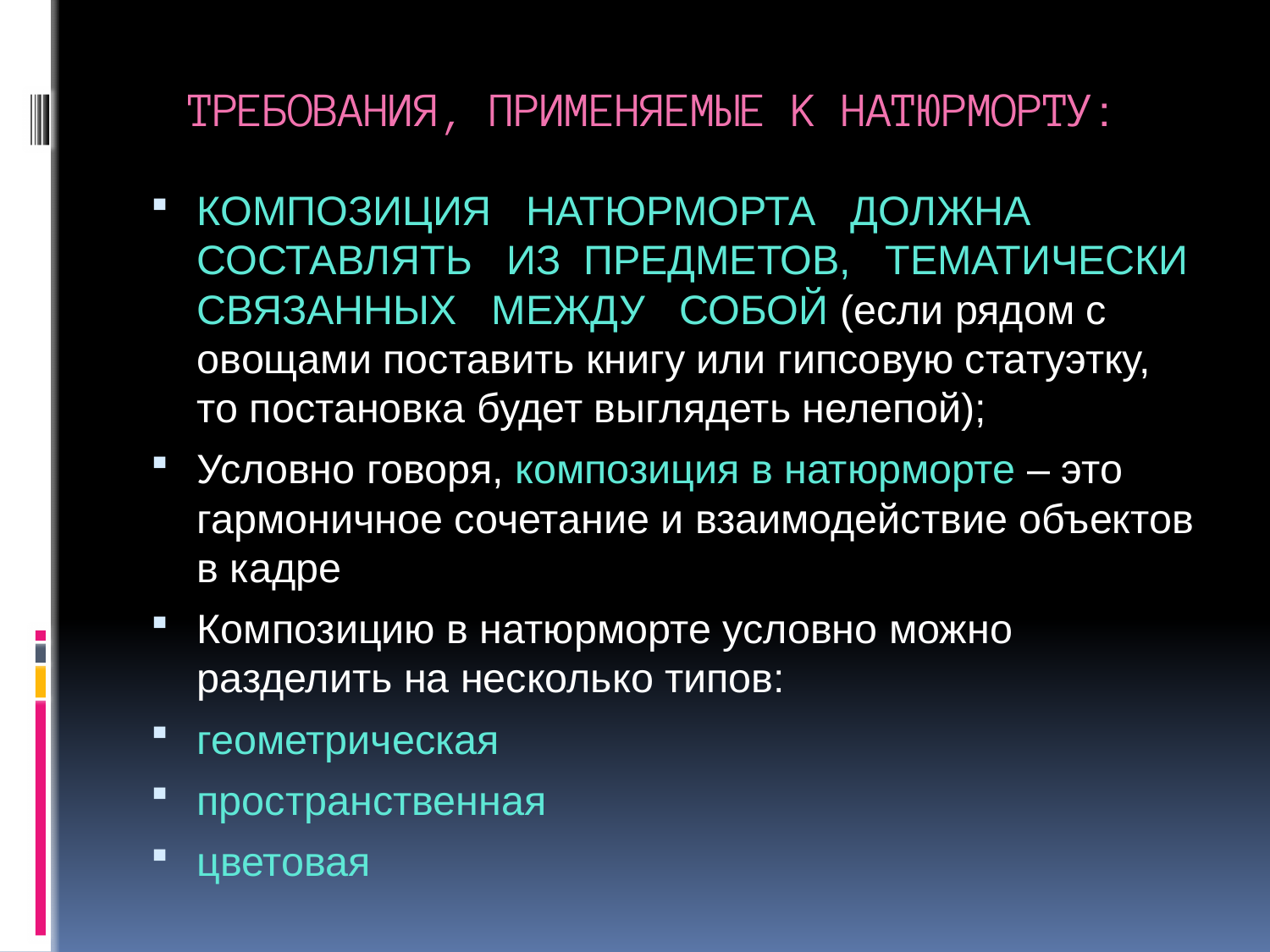

# ТРЕБОВАНИЯ, ПРИМЕНЯЕМЫЕ К НАТЮРМОРТУ:
КОМПОЗИЦИЯ   НАТЮРМОРТА   ДОЛЖНА СОСТАВЛЯТЬ   ИЗ  ПРЕДМЕТОВ,   ТЕМАТИЧЕСКИ СВЯЗАННЫХ   МЕЖДУ   СОБОЙ (если рядом с овощами поставить книгу или гипсовую статуэтку, то постановка будет выглядеть нелепой);
Условно говоря, композиция в натюрморте – это гармоничное сочетание и взаимодействие объектов в кадре
Композицию в натюрморте условно можно разделить на несколько типов:
геометрическая
пространственная
цветовая